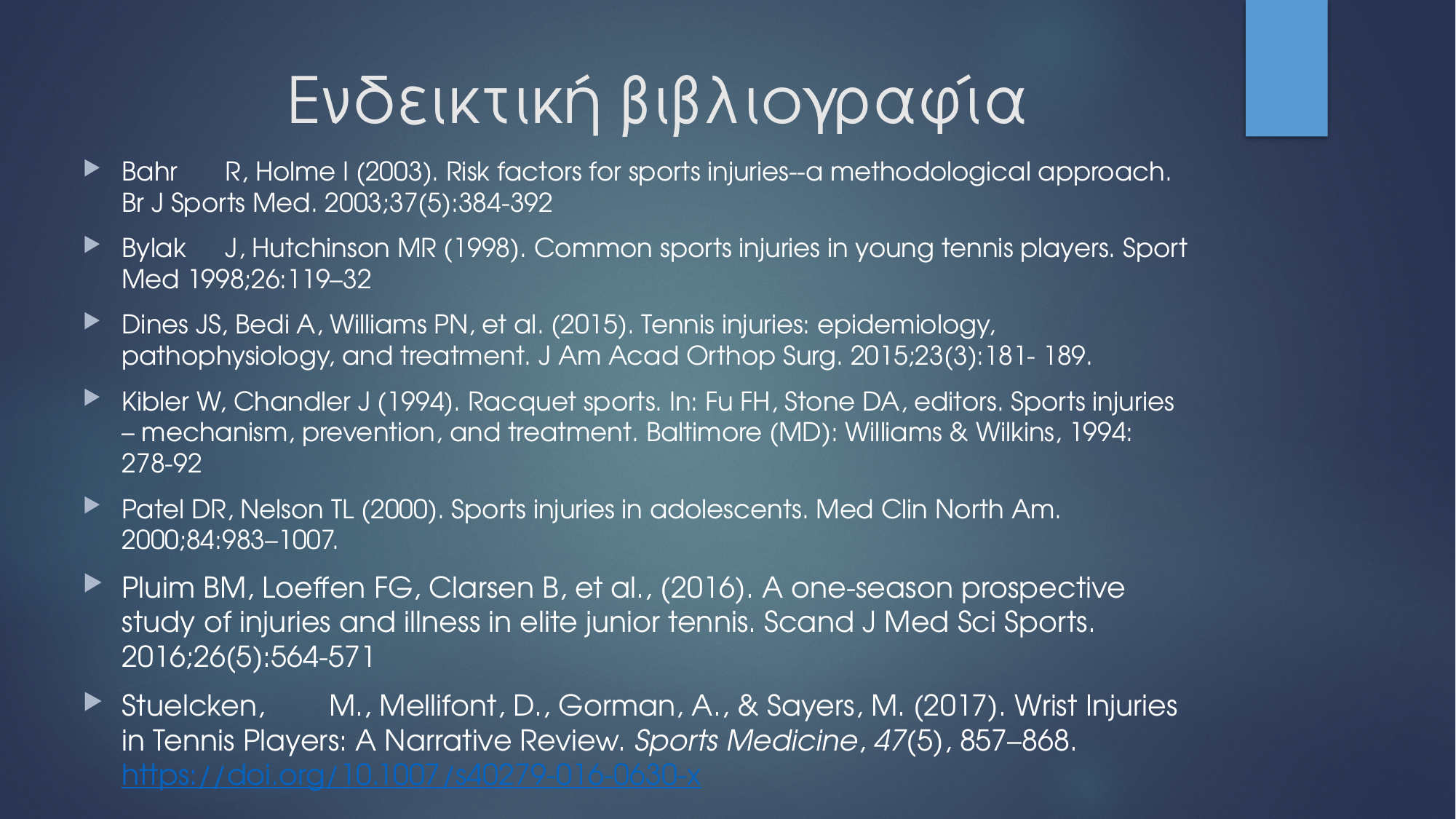

# Ενδεικτική βιβλιογραφία
Bahr 	R, Holme I (2003). Risk factors for sports injuries--a methodological approach. Br J Sports Med. 2003;37(5):384-392
Bylak 	J, Hutchinson MR (1998). Common sports injuries in young tennis players. Sport Med 1998;26:119–32
Dines JS, Bedi A, Williams PN, et al. (2015). Tennis injuries: epidemiology, pathophysiology, and treatment. J Am Acad Orthop Surg. 2015;23(3):181- 189.
Kibler W, Chandler J (1994). Racquet sports. In: Fu FH, Stone DA, editors. Sports injuries – mechanism, prevention, and treatment. Baltimore (MD): Williams & Wilkins, 1994: 278-92
Patel DR, Nelson TL (2000). Sports injuries in adolescents. Med Clin North Am. 2000;84:983–1007.
Pluim BM, Loeffen FG, Clarsen B, et al., (2016). A one-season prospective study of injuries and illness in elite junior tennis. Scand J Med Sci Sports. 2016;26(5):564-571
Stuelcken, 	M., Mellifont, D., Gorman, A., & Sayers, M. (2017). Wrist Injuries in Tennis Players: A Narrative Review. Sports Medicine, 47(5), 857–868. https://doi.org/10.1007/s40279-016-0630-x